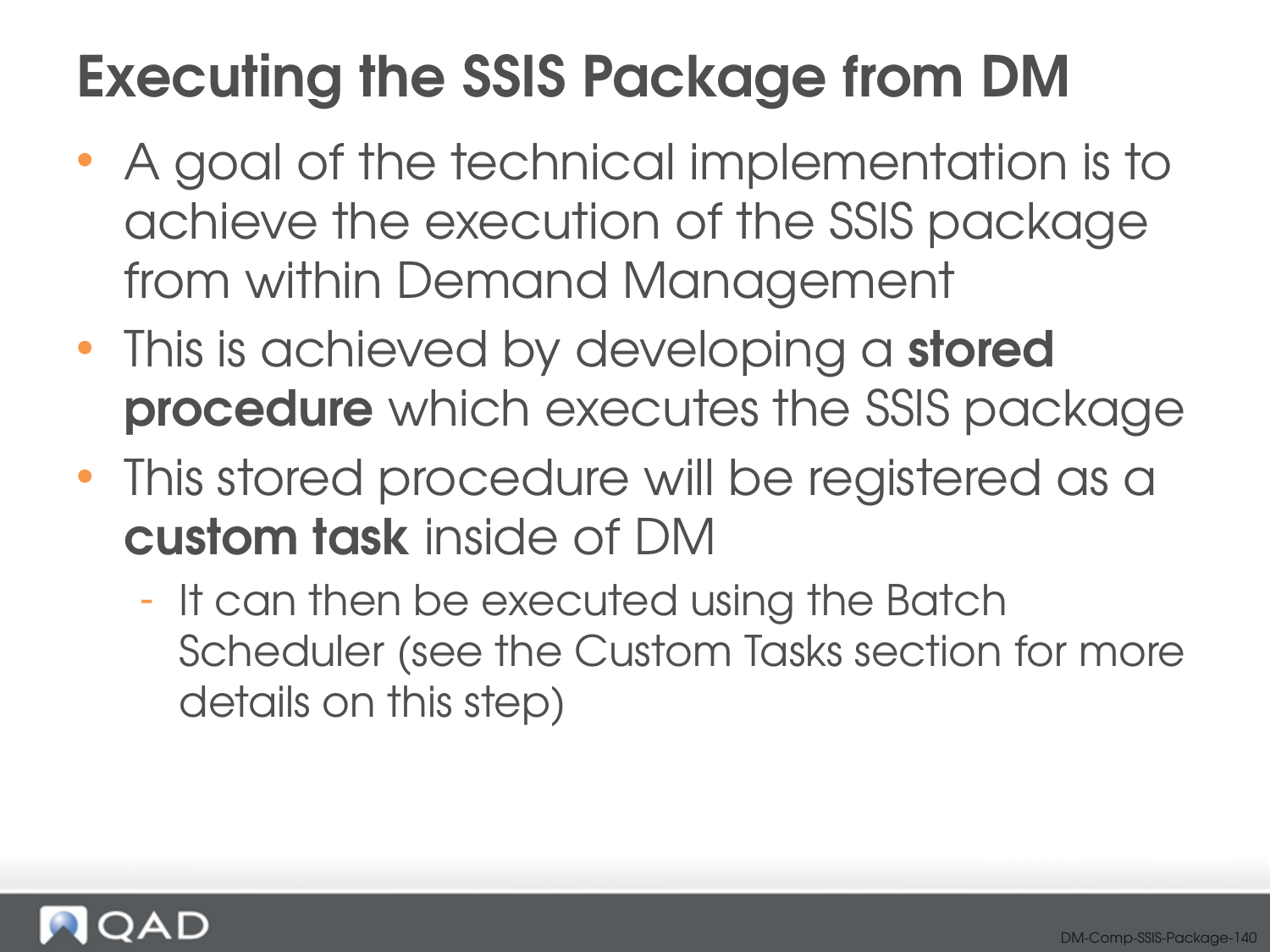

# Executing the SSIS Package from DM
A goal of the technical implementation is to achieve the execution of the SSIS package from within Demand Management
This is achieved by developing a stored procedure which executes the SSIS package
This stored procedure will be registered as a custom task inside of DM
It can then be executed using the Batch Scheduler (see the Custom Tasks section for more details on this step)
DM-Comp-SSIS-Package-140